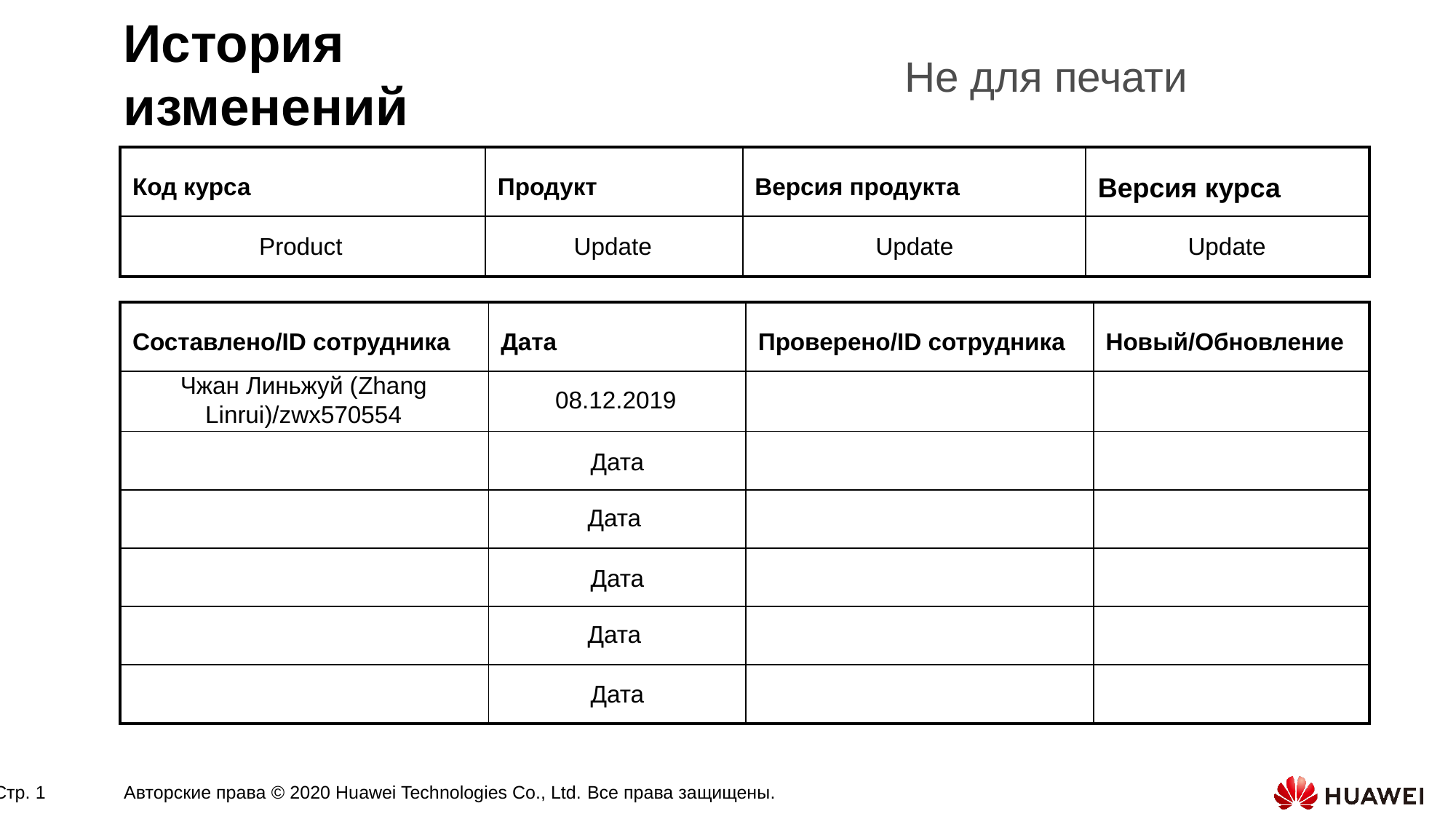

Product
Update
Update
Update
Чжан Линьжуй (Zhang Linrui)/zwx570554
08.12.2019

Дата

Дата

Дата

Дата

Дата